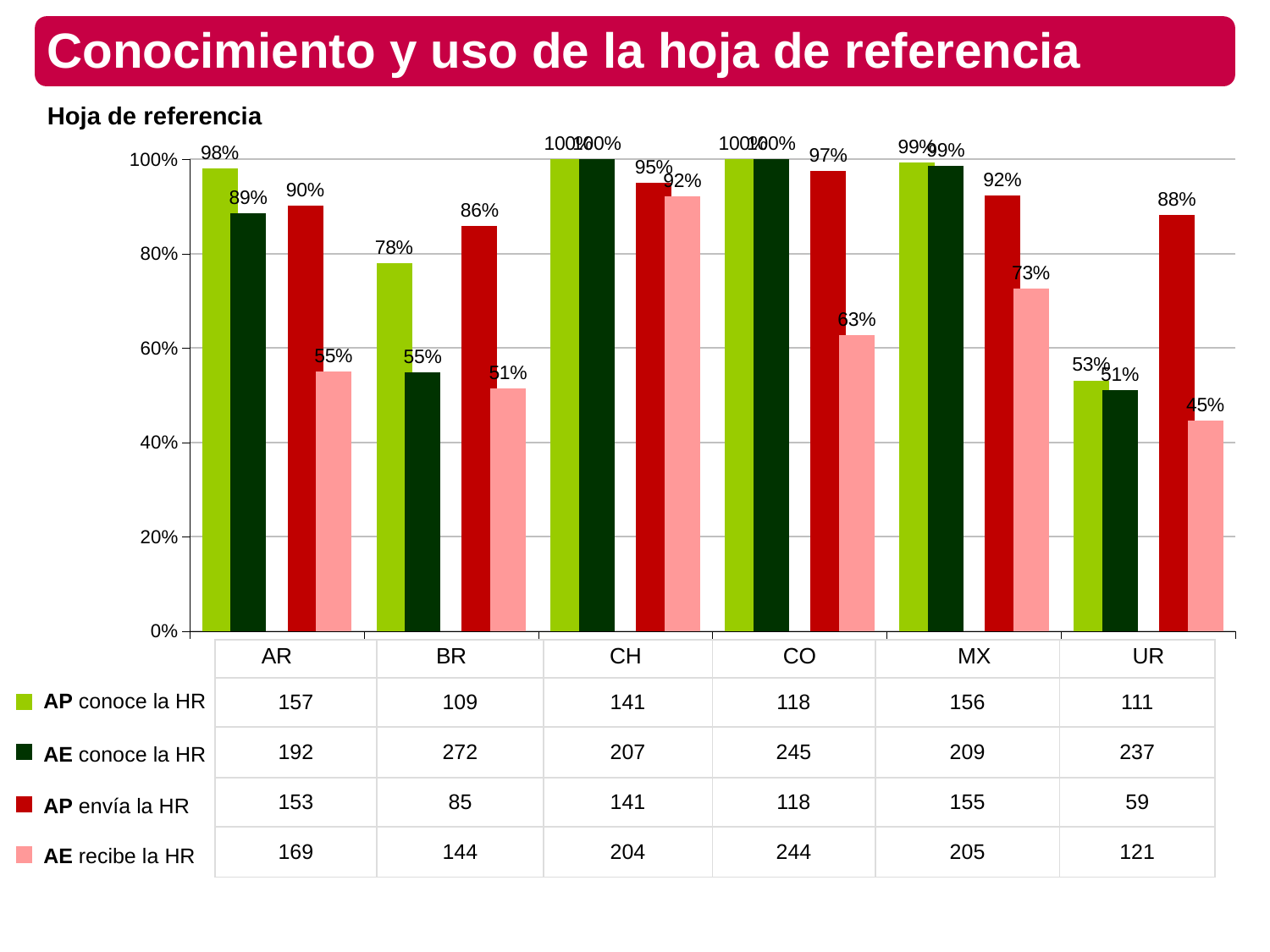

Conocimiento y uso de la hoja de referencia
Hoja de referencia

### Chart

| Category | AP conoce el mecanismo | AE conoce el mecanismo |  | Utiliza el mecanismo | Recibe el mecanismo |
|---|---|---|---|---|---|
| AR | 0.9809 | 0.8854 | None | 0.902 | 0.5503 |
| BR | 0.7798 | 0.5478 | None | 0.8588 | 0.5139 |
| CH | 1.0 | 1.0 | None | 0.9504 | 0.9216 |
| CO | 1.0 | 1.0 | None | 0.9745999999999999 | 0.627 |
| MX | 0.9936 | 0.9856 | None | 0.9226000000000001 | 0.7268000000000001 |
| UR | 0.5315 | 0.5105 | None | 0.8814 | 0.4463 |
|  |  |  |  |  |  |
| --- | --- | --- | --- | --- | --- |
| 157 | 109 | 141 | 118 | 156 | 111 |
| 192 | 272 | 207 | 245 | 209 | 237 |
| 153 | 85 | 141 | 118 | 155 | 59 |
| 169 | 144 | 204 | 244 | 205 | 121 |
AP conoce la HR

AE conoce la HR

AP envía la HR

AE recibe la HR